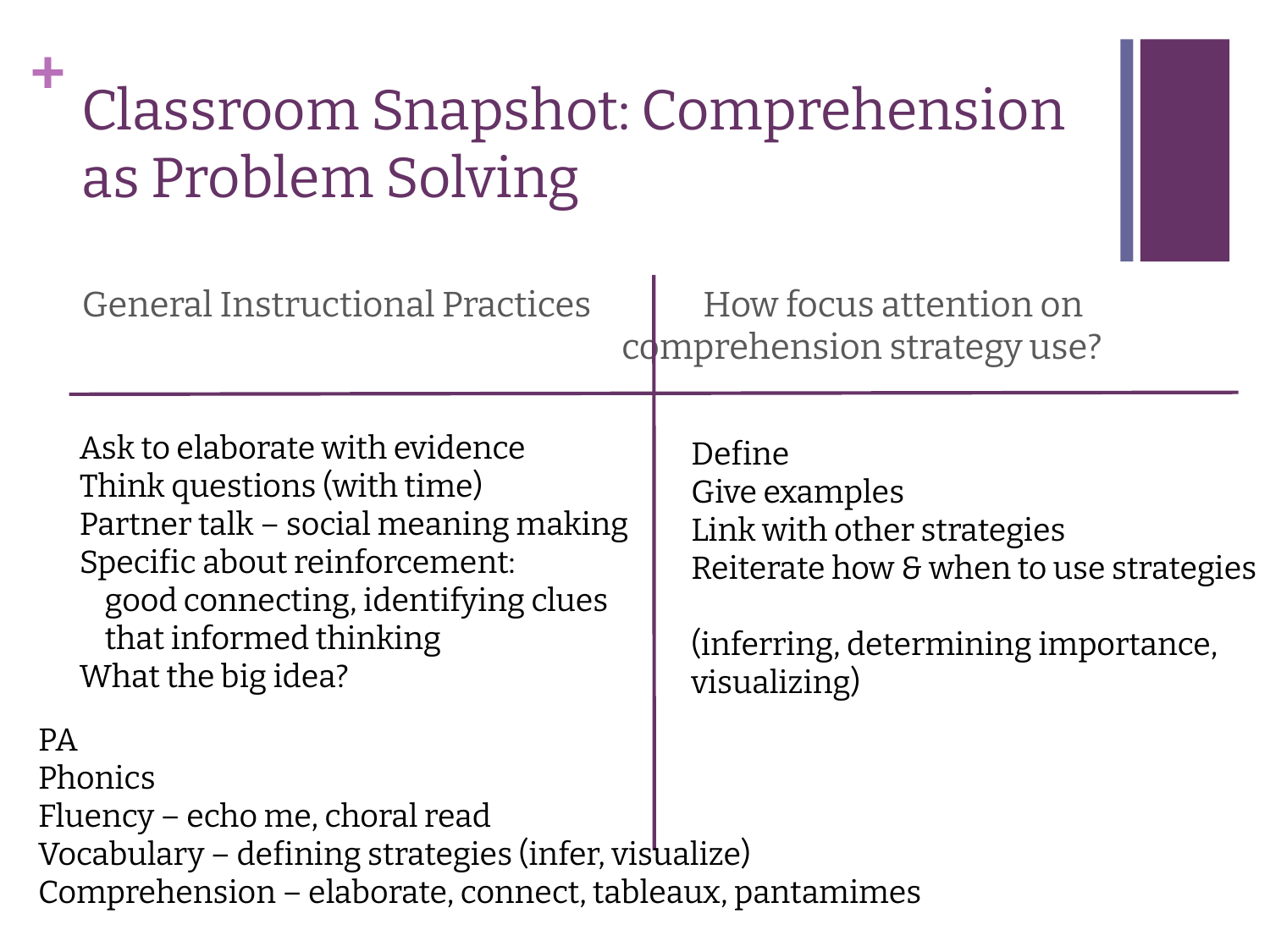

# Classroom Snapshot: Comprehension as Problem Solving
General Instructional Practices                How focus attention on      					comprehension strategy use?
Ask to elaborate with evidence
Think questions (with time)
Partner talk – social meaning making
Specific about reinforcement:
    good connecting, identifying clues
    that informed thinking
What the big idea?
Define
Give examples
Link with other strategies
Reiterate how & when to use strategies

(inferring, determining importance,
visualizing)
PA
Phonics
Fluency – echo me, choral read
Vocabulary – defining strategies (infer, visualize)
Comprehension – elaborate, connect, tableaux, pantamimes